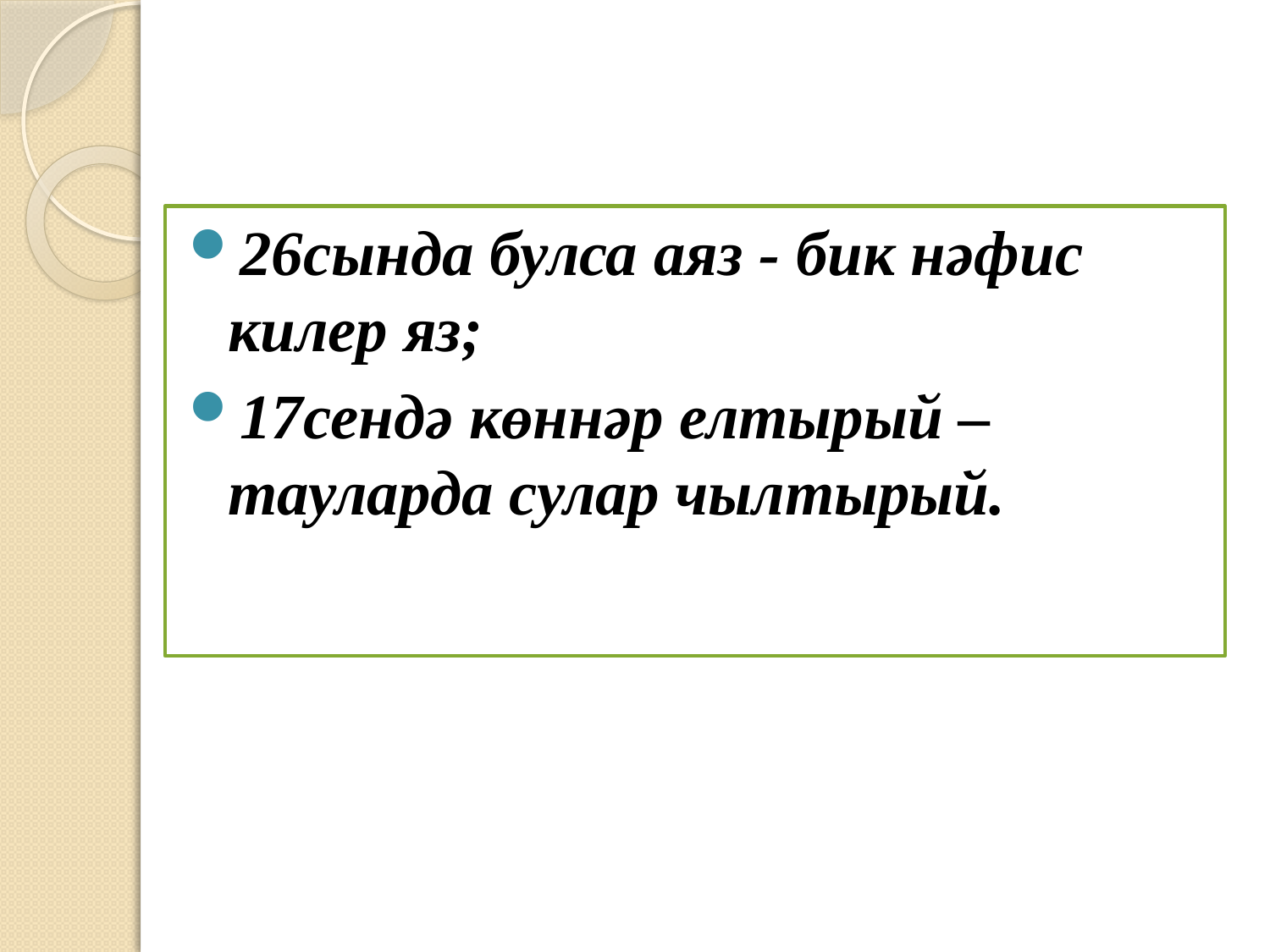

26сында булса аяз - бик нәфис килер яз;
17сендә көннәр елтырый – тауларда сулар чылтырый.